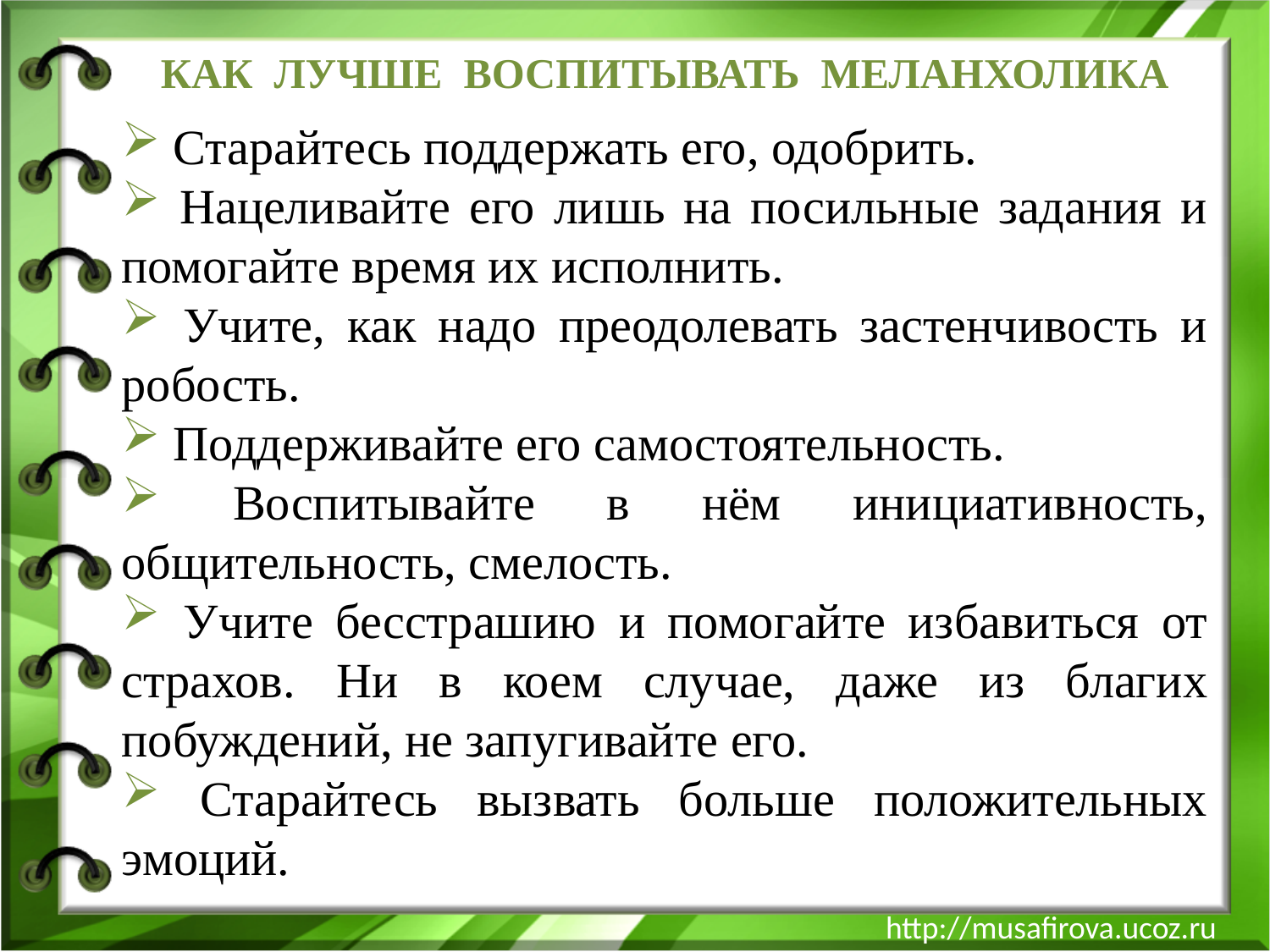

КАК  ЛУЧШЕ  ВОСПИТЫВАТЬ  МЕЛАНХОЛИКА
 Старайтесь поддержать его, одобрить.
 Нацеливайте его лишь на посильные задания и помогайте время их исполнить.
 Учите, как надо преодолевать застенчивость и робость.
 Поддерживайте его самостоятельность.
 Воспитывайте в нём инициативность, общительность, смелость.
 Учите бесстрашию и помогайте избавиться от страхов. Ни в коем случае, даже из благих побуждений, не запугивайте его.
 Старайтесь вызвать больше положительных эмоций.